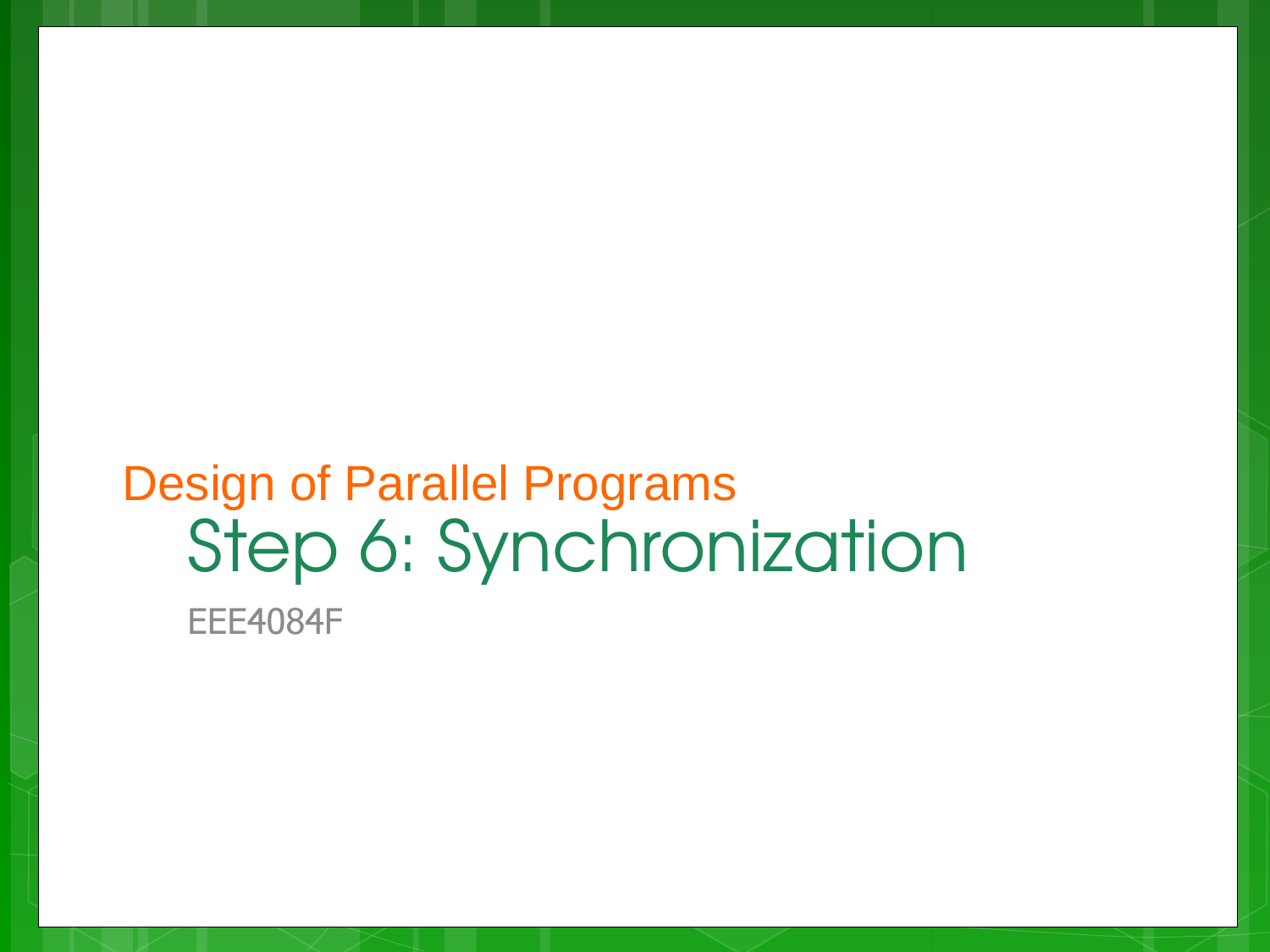

# Step 6: Synchronization
Design of Parallel Programs
EEE4084F